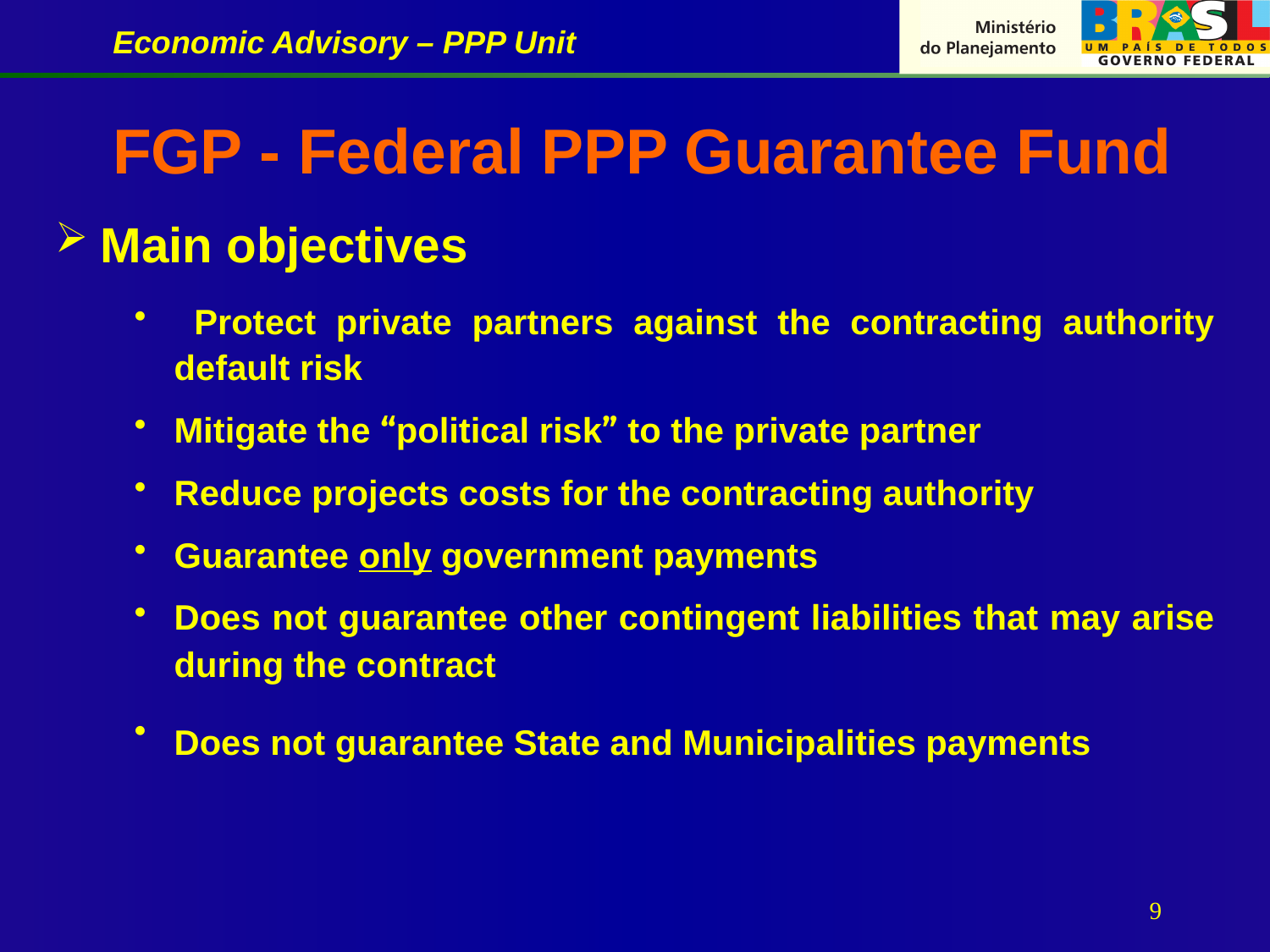

# FGP - Federal PPP Guarantee Fund
 Main objectives
 Protect private partners against the contracting authority default risk
Mitigate the “political risk” to the private partner
Reduce projects costs for the contracting authority
Guarantee only government payments
Does not guarantee other contingent liabilities that may arise during the contract
Does not guarantee State and Municipalities payments

9